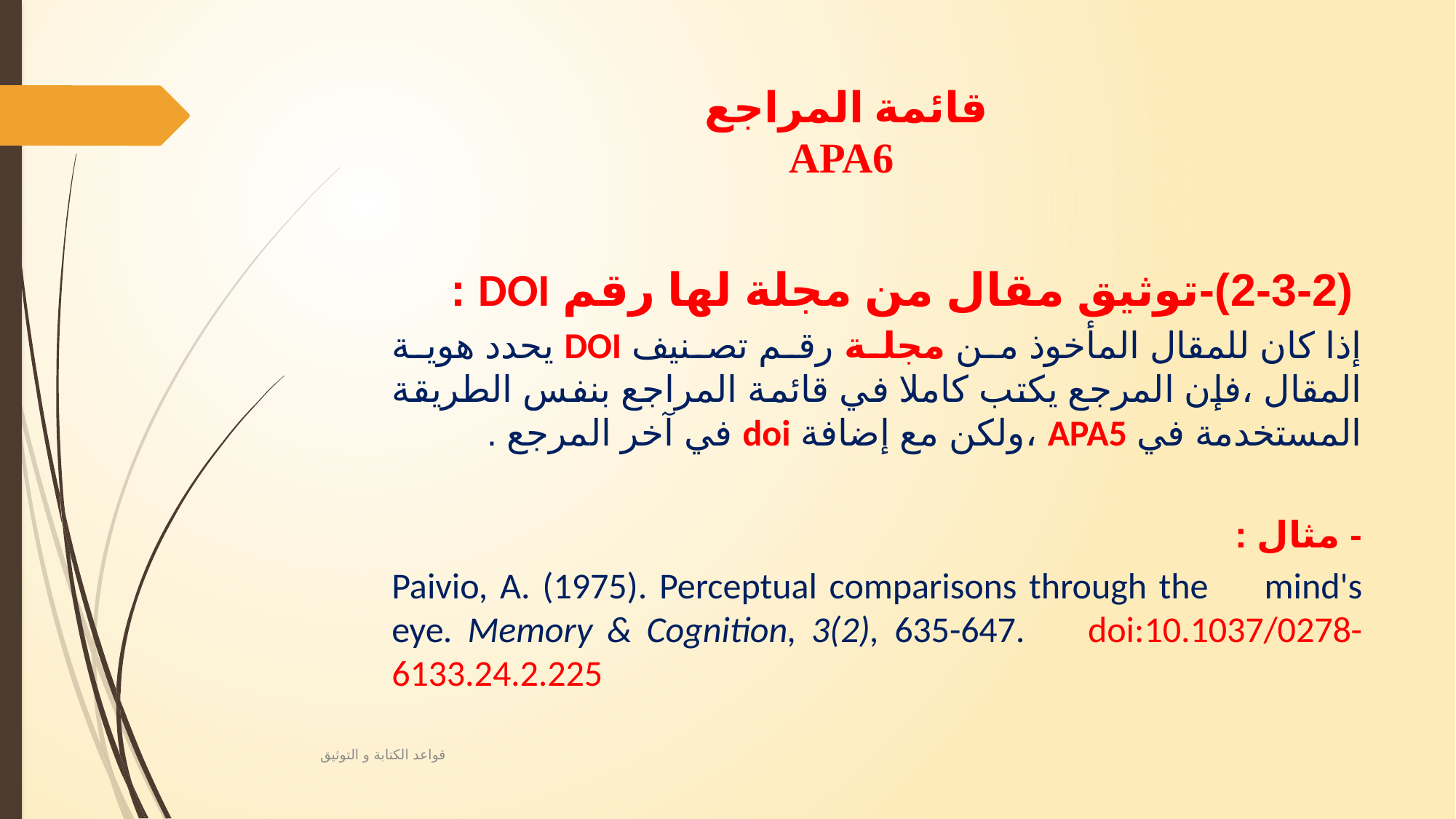

# قائمة المراجع APA6
 (2-3-2)-توثيق مقال من مجلة لها رقم DOI :
إذا كان للمقال المأخوذ من مجلة رقم تصنيف DOI يحدد هوية المقال ،فإن المرجع يكتب كاملا في قائمة المراجع بنفس الطريقة المستخدمة في APA5 ،ولكن مع إضافة doi في آخر المرجع .

- مثال :
Paivio, A. (1975). Perceptual comparisons through the 	mind's eye. Memory & Cognition, 3(2), 635-647. 	doi:10.1037/0278-6133.24.2.225

قواعد الكتابة و التوثيق